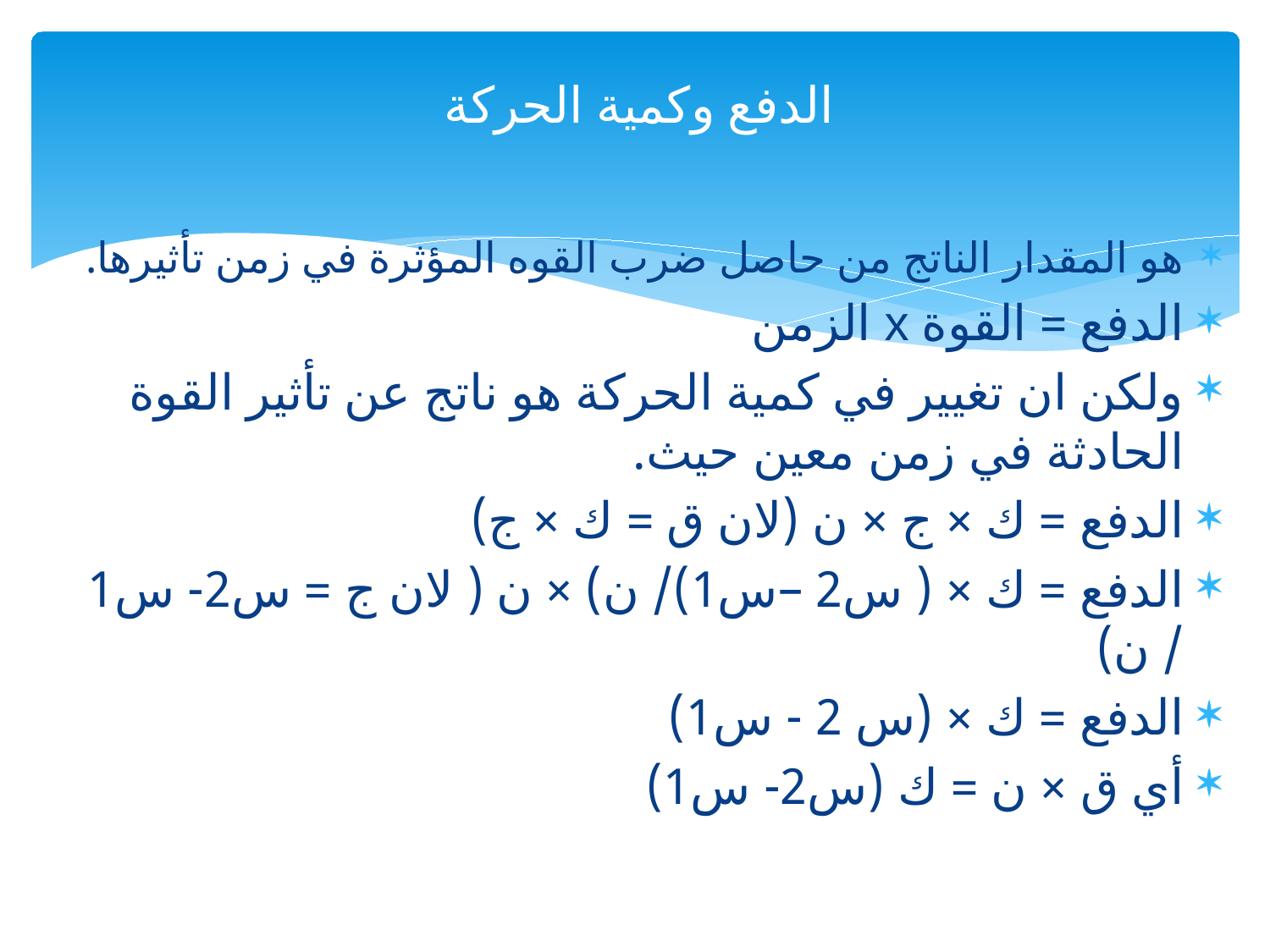

# الدفع وكمية الحركة

هو المقدار الناتج من حاصل ضرب القوه المؤثرة في زمن تأثيرها.
الدفع = القوة x الزمن
ولكن ان تغيير في كمية الحركة هو ناتج عن تأثير القوة الحادثة في زمن معين حيث.
الدفع = ك × ج × ن (لان ق = ك × ج)
الدفع = ك × ( س2 –س1)/ ن) × ن ( لان ج = س2- س1 / ن)
الدفع = ك × (س 2 - س1)
أي ق × ن = ك (س2- س1)